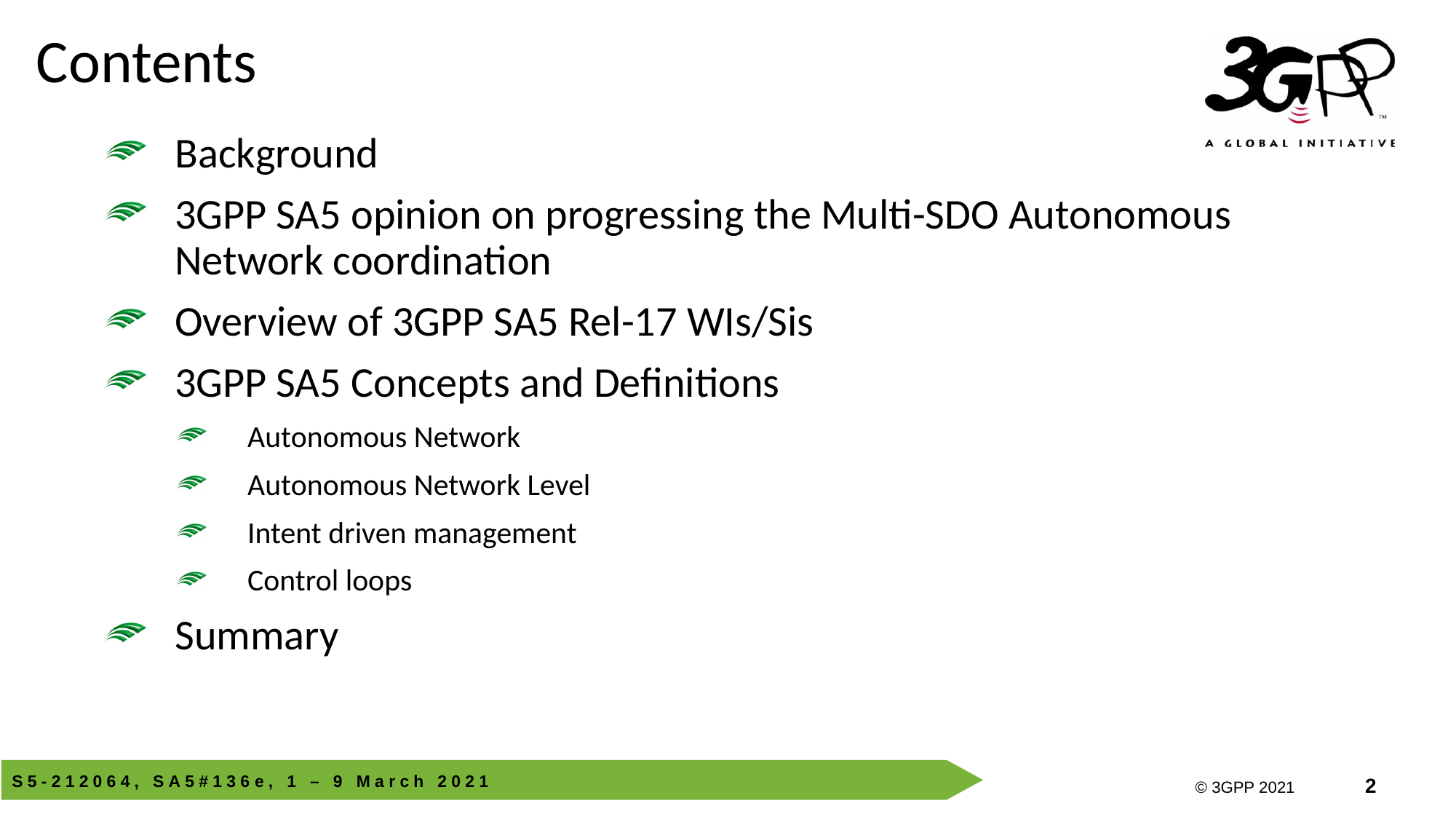

# Contents
Background
3GPP SA5 opinion on progressing the Multi-SDO Autonomous Network coordination
Overview of 3GPP SA5 Rel-17 WIs/Sis
3GPP SA5 Concepts and Definitions
Autonomous Network
Autonomous Network Level
Intent driven management
Control loops
Summary